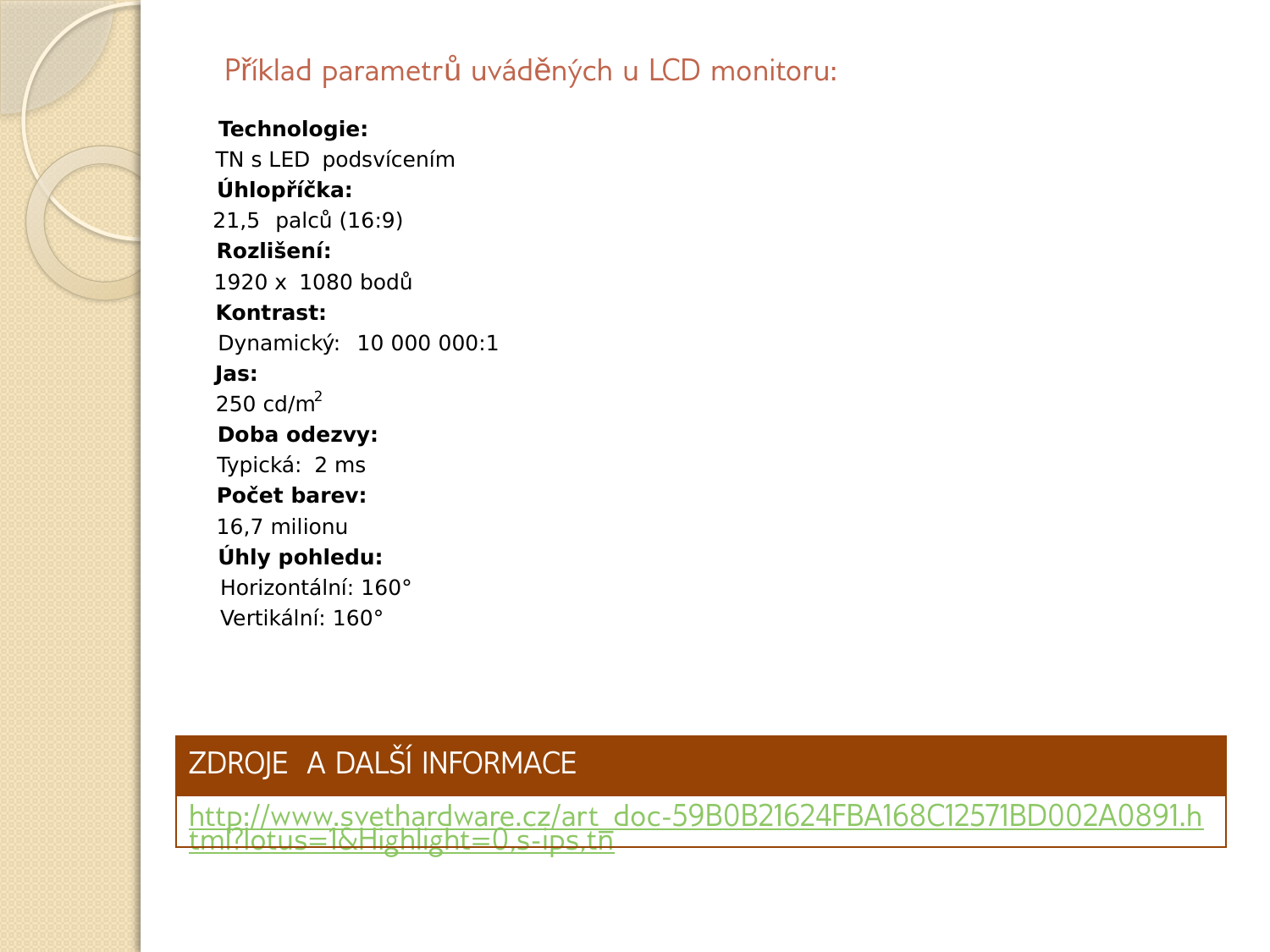

Příklad parametrů uváděných u LCD monitoru:

Technologie:

TN s LED

podsvícením

Úhlopříčka:

21,5

palců (16:9)

Rozlišení:

1920 x

1080 bodů

Kontrast:

Dynamický:

10 000 000:1

Jas:

2
250 cd/m

Doba odezvy:

Typická:

2 ms

Počet barev:

16,7 milionu

Úhly pohledu:

Horizontální: 160°

Vertikální: 160°
| ZDROJE A DALŠÍ INFORMACE |
| --- |
| http://www.svethardware.cz/art\_doc-59B0B21624FBA168C12571BD002A0891.html?lotus=1&Highlight=0,s-ips,tn |